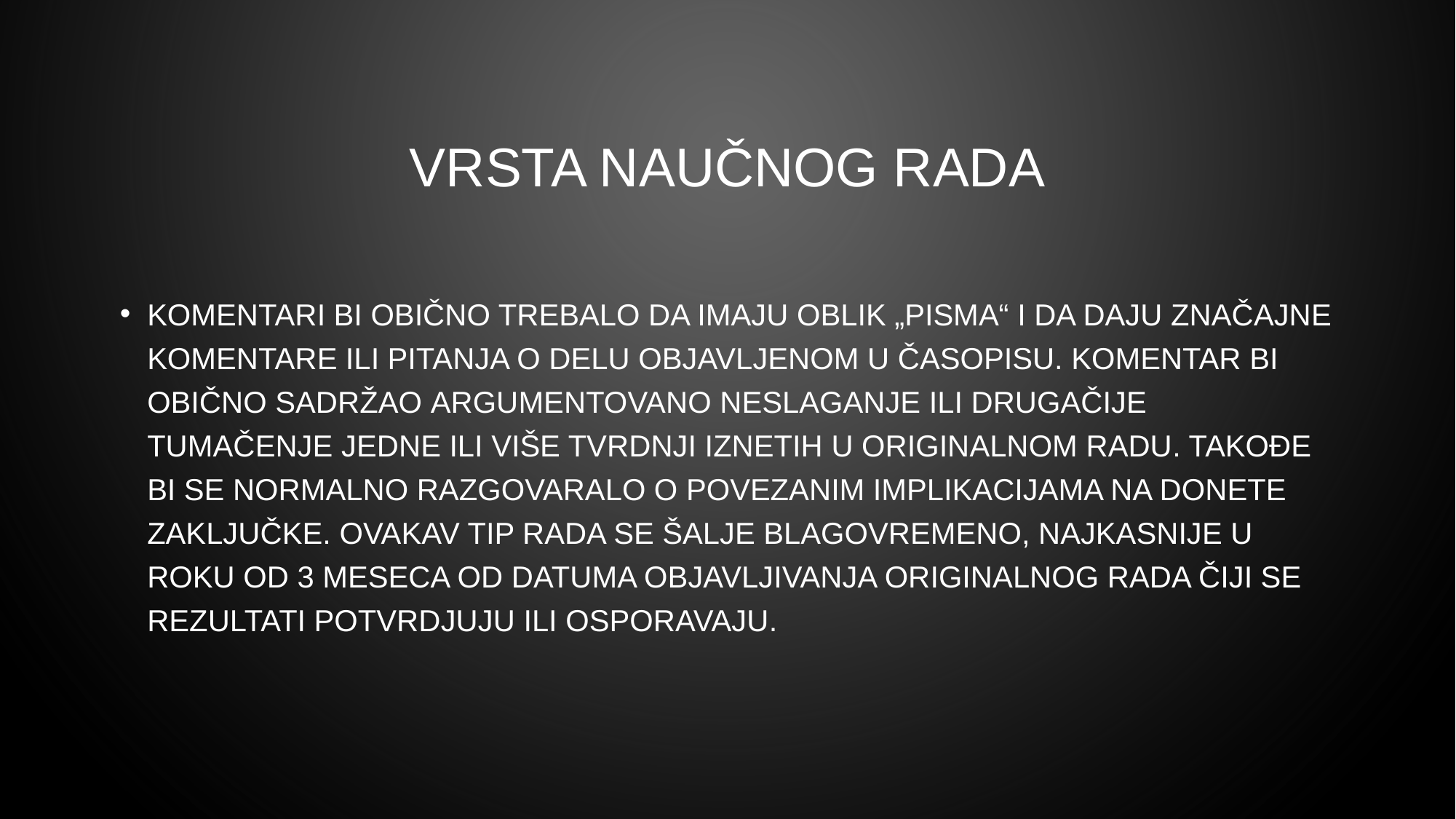

# vrsta naučnog rada
Komentari bi obično trebalo da imaju oblik „pisma“ i da daju značajne komentare ili pitanja o delu objavljenom u časopisu. Komentar bi obično sadržao argumentovano neslaganje ili drugačije tumačenje jedne ili više tvrdnji iznetih u originalnom radu. Takođe bi se normalno razgovaralo o povezanim implikacijama na donete zaključke. Ovakav tip rada se šalje blagovremeno, najkasnije u roku od 3 meseca od datuma objavljivanja originalnog rada čiji se rezultati potvrdjuju ili osporavaju.